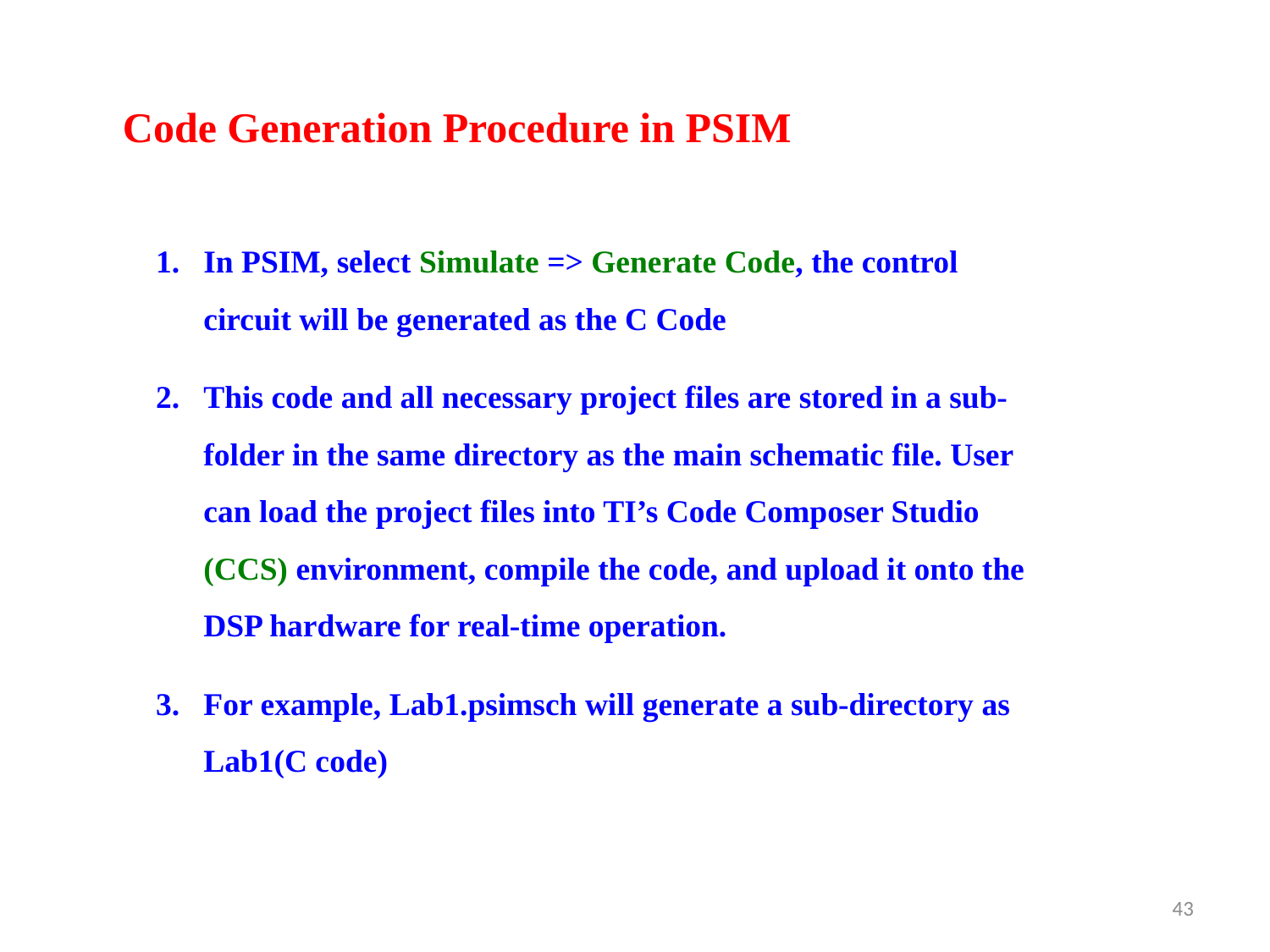

Code Generation Procedure in PSIM
In PSIM, select Simulate => Generate Code, the control circuit will be generated as the C Code
This code and all necessary project files are stored in a sub-folder in the same directory as the main schematic file. User can load the project files into TI’s Code Composer Studio (CCS) environment, compile the code, and upload it onto the DSP hardware for real-time operation.
For example, Lab1.psimsch will generate a sub-directory as Lab1(C code)
43